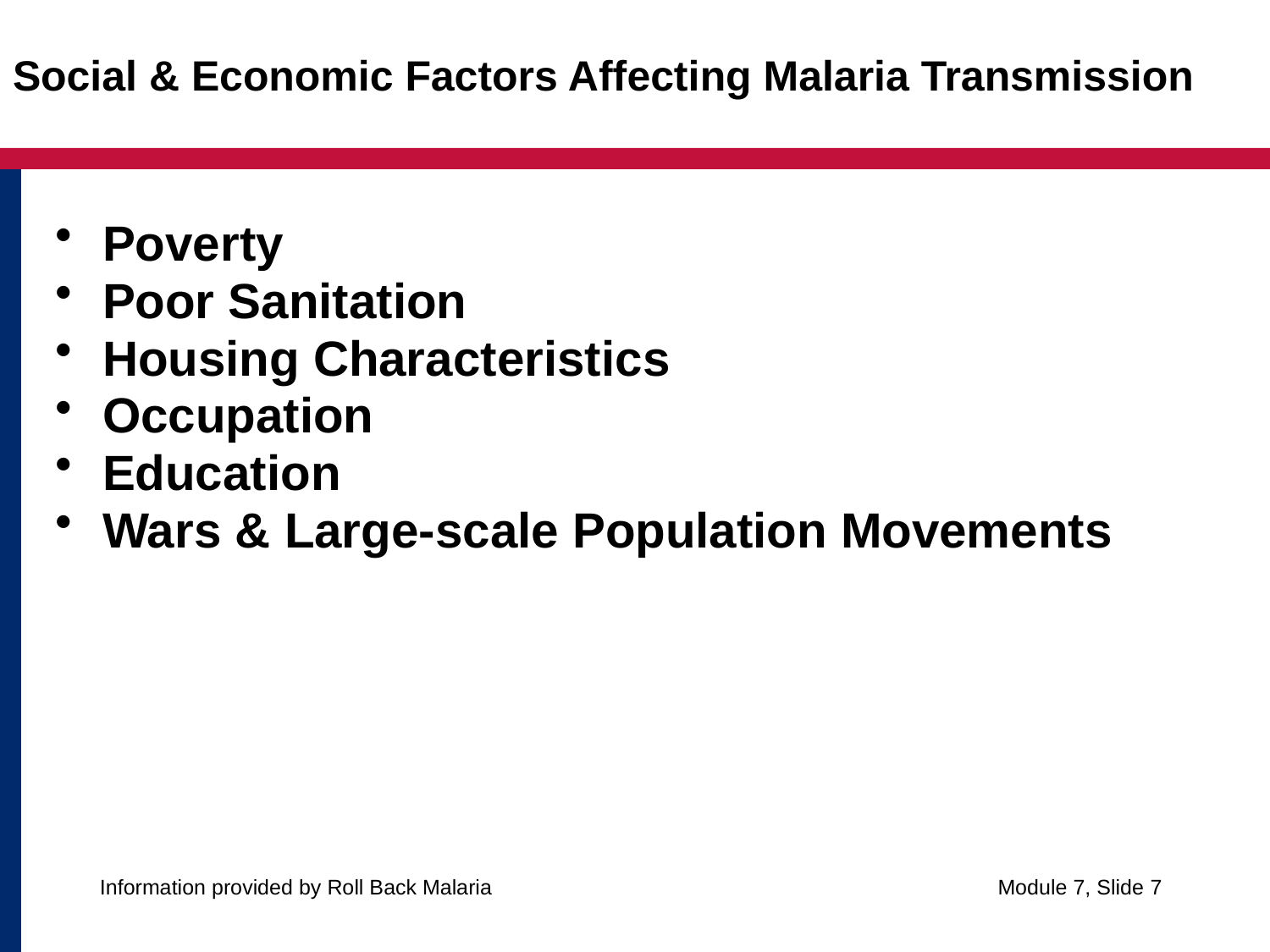

# Social & Economic Factors Affecting Malaria Transmission

Poverty
Poor Sanitation
Housing Characteristics
Occupation
Education
Wars & Large-scale Population Movements

Information provided by Roll Back Malaria
Module 7, Slide 7